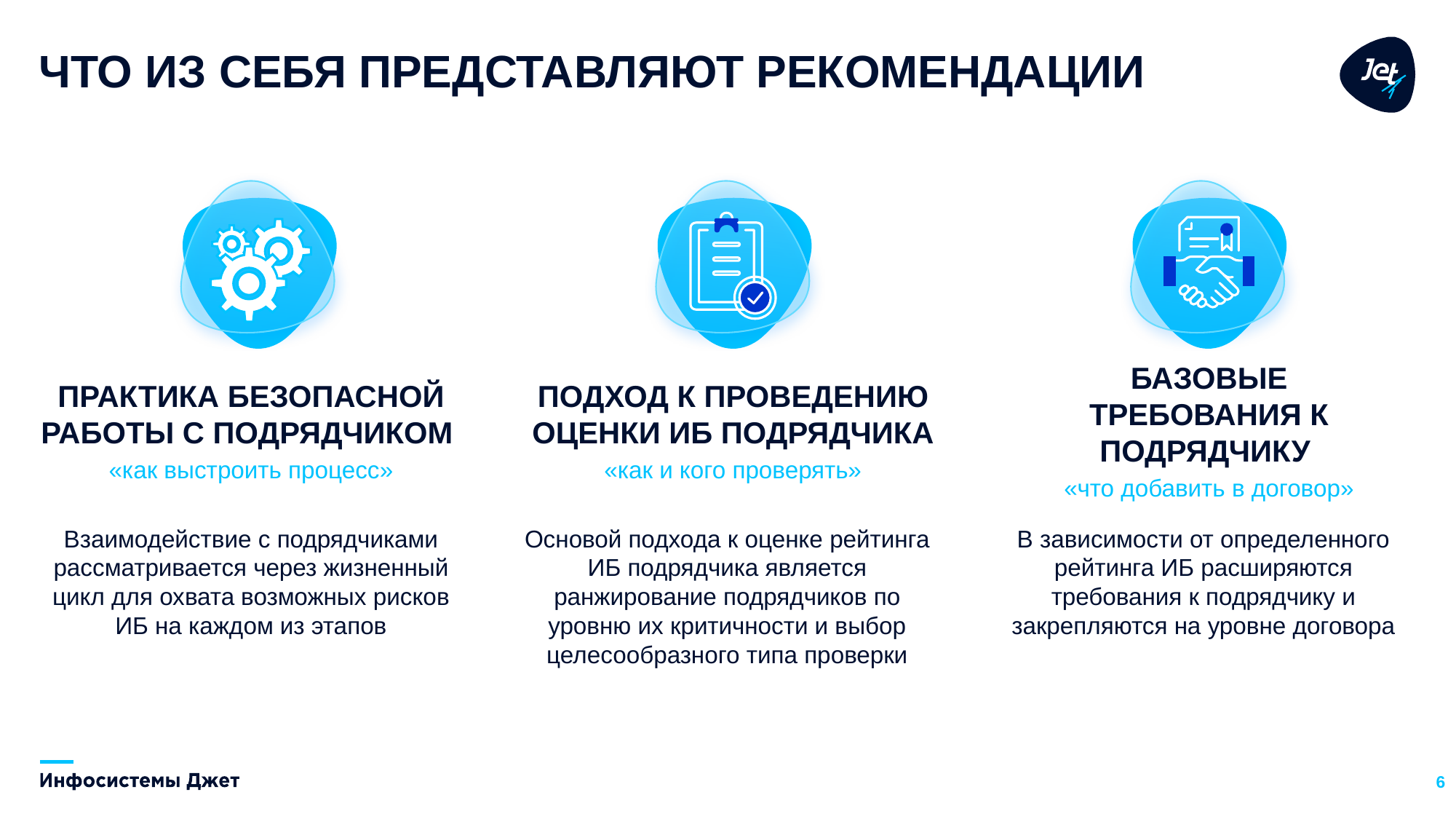

# Что из себя представляют рекомендации

ПРАКТИКА БЕЗОПАСНОЙ РАБОТЫ С ПОДРЯДЧИКОМ
«как выстроить процесс»
ПОДХОД К ПРОВЕДЕНИЮ ОЦЕНКИ ИБ ПОДРЯДЧИКА
«как и кого проверять»
БАЗОВЫЕ ТРЕБОВАНИЯ К ПОДРЯДЧИКУ
«что добавить в договор»
Взаимодействие с подрядчиками рассматривается через жизненный цикл для охвата возможных рисков ИБ на каждом из этапов
Основой подхода к оценке рейтинга ИБ подрядчика является ранжирование подрядчиков по уровню их критичности и выбор целесообразного типа проверки
В зависимости от определенного рейтинга ИБ расширяются требования к подрядчику и закрепляются на уровне договора